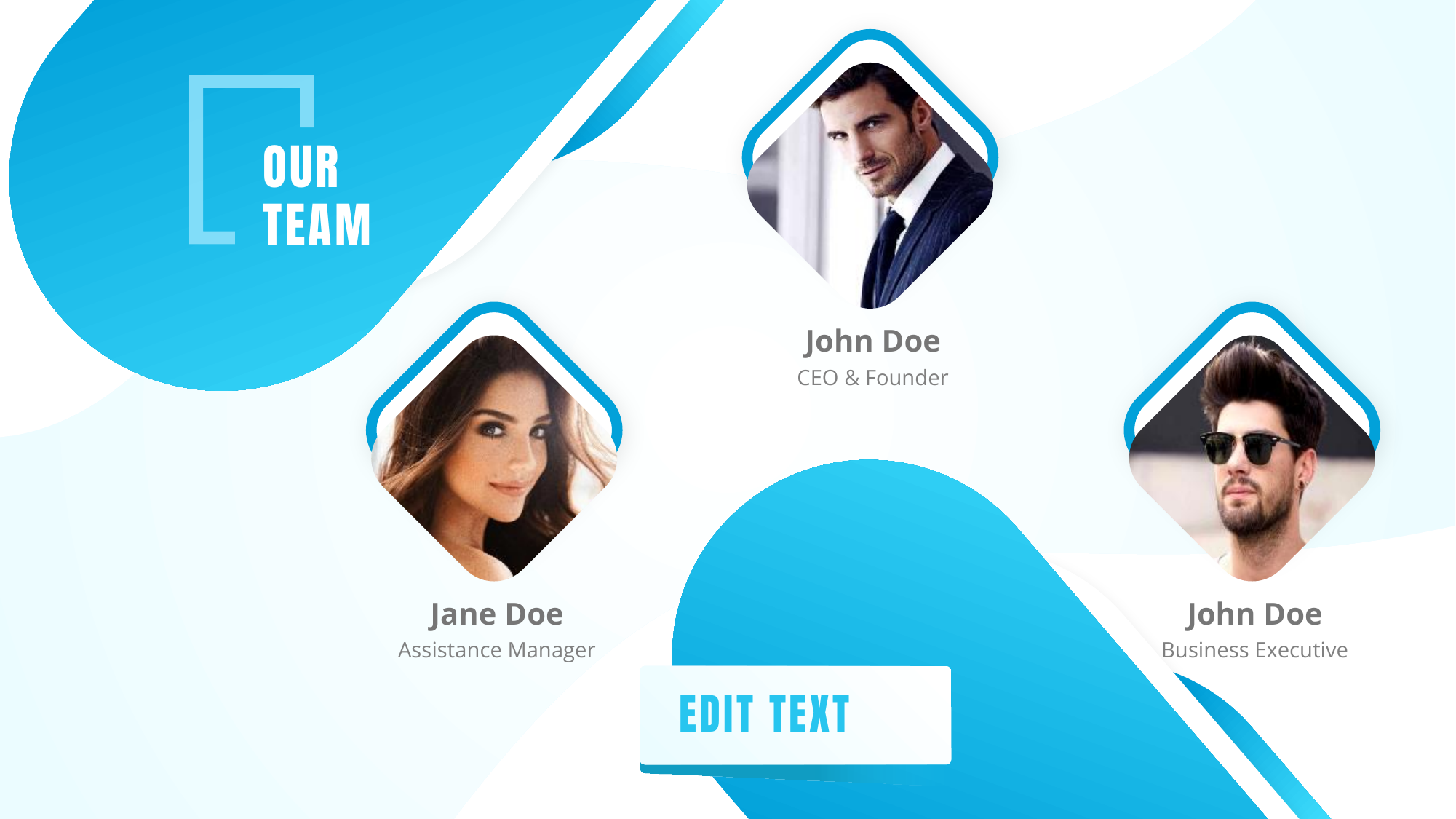

v

John Doe
CEO & Founder

OUR
TEAM

Jane Doe
Assistance Manager

John Doe
Business Executive

EDIT TEXT